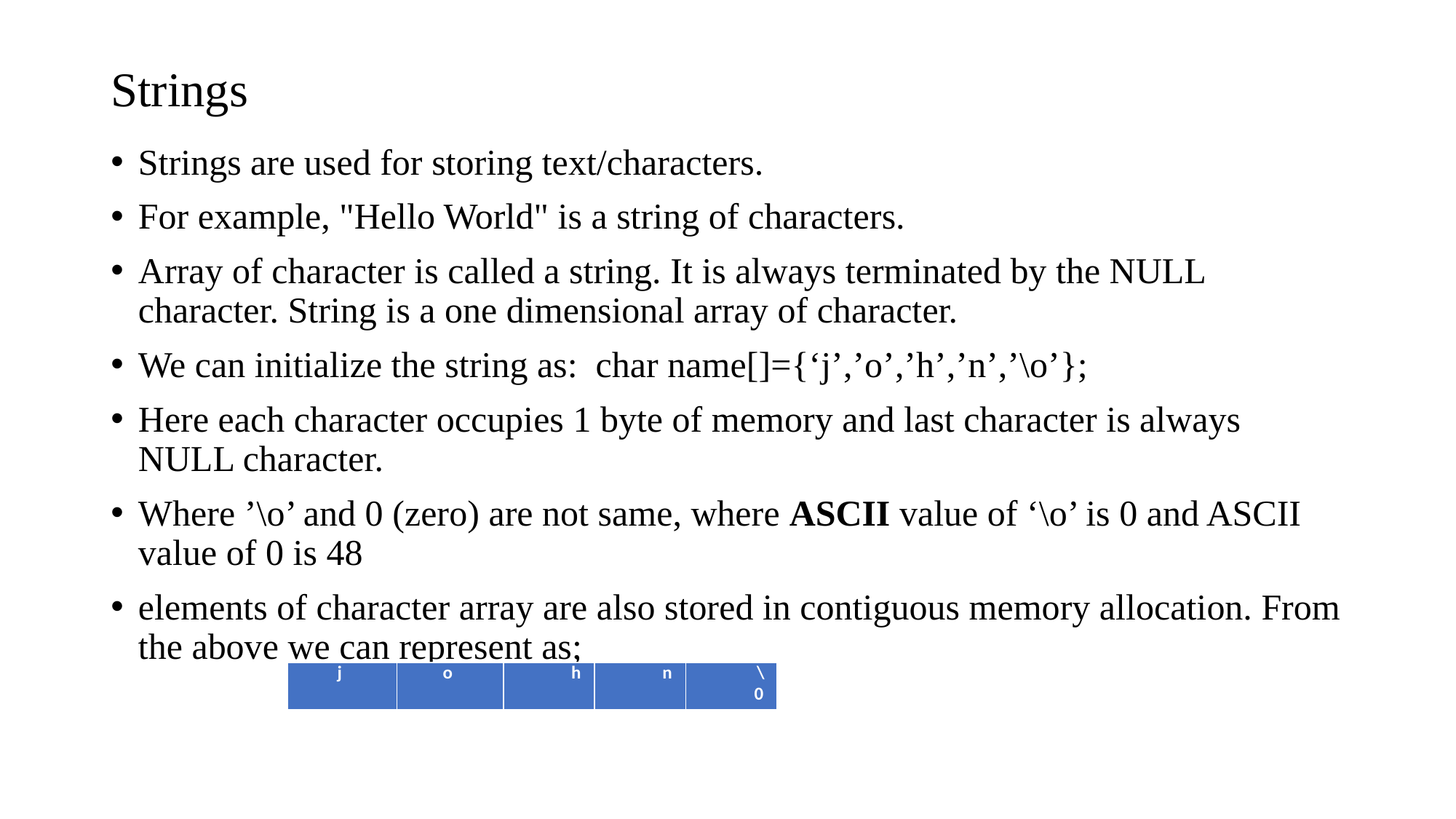

Strings
Strings are used for storing text/characters.
For example, "Hello World" is a string of characters.
Array of character is called a string. It is always terminated by the NULL character. String is a one dimensional array of character.
We can initialize the string as:  char name[]={‘j’,’o’,’h’,’n’,’\o’};
Here each character occupies 1 byte of memory and last character is always NULL character.
Where ’\o’ and 0 (zero) are not same, where ASCII value of ‘\o’ is 0 and ASCII value of 0 is 48
elements of character array are also stored in contiguous memory allocation. From the above we can represent as;

| j | o | h | n | \0 |
| --- | --- | --- | --- | --- |